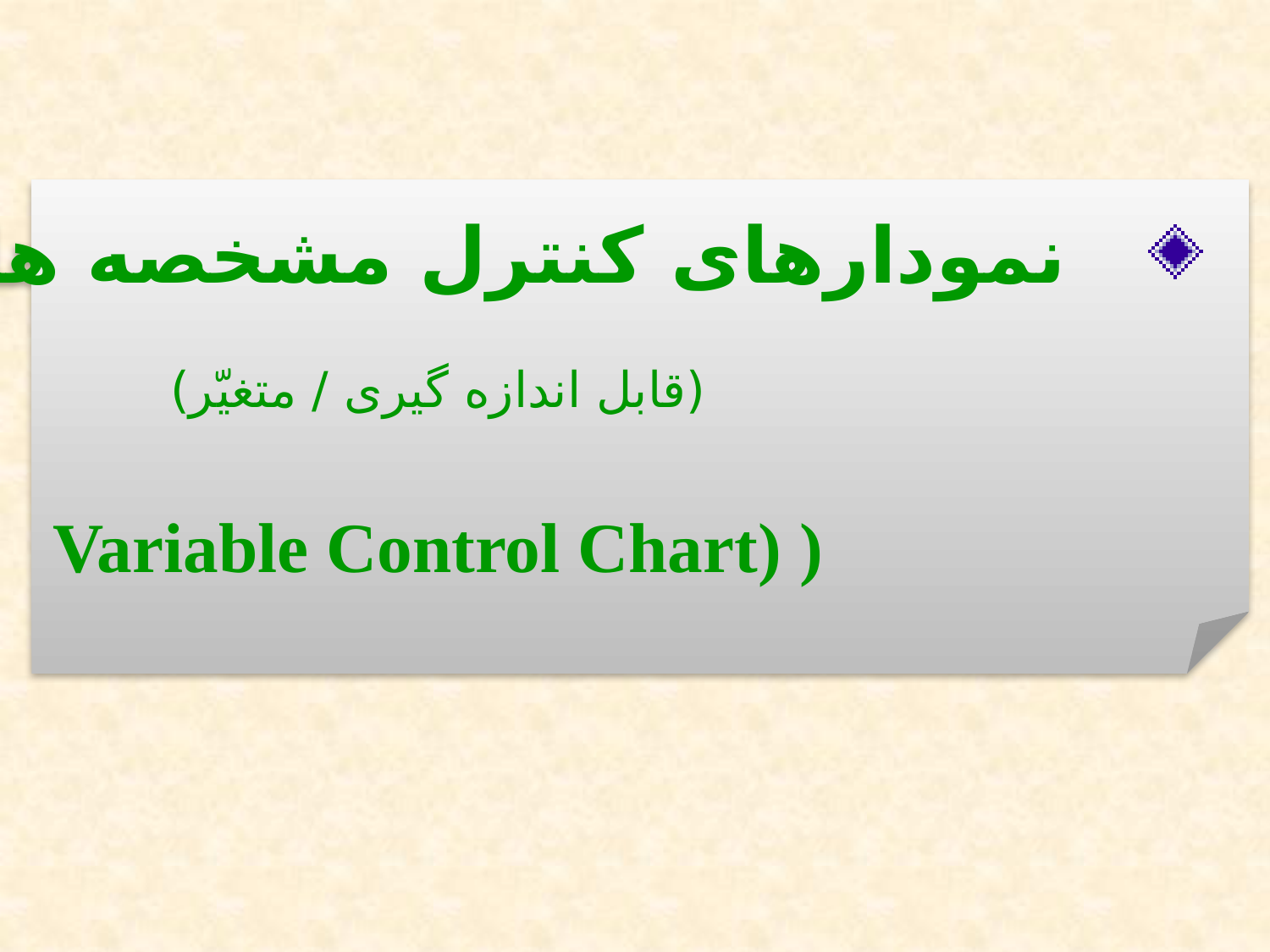

نمودارهای کنترل مشخصه های کمّی
(قابل اندازه گیری / متغیّر)
( (Variable Control Chart